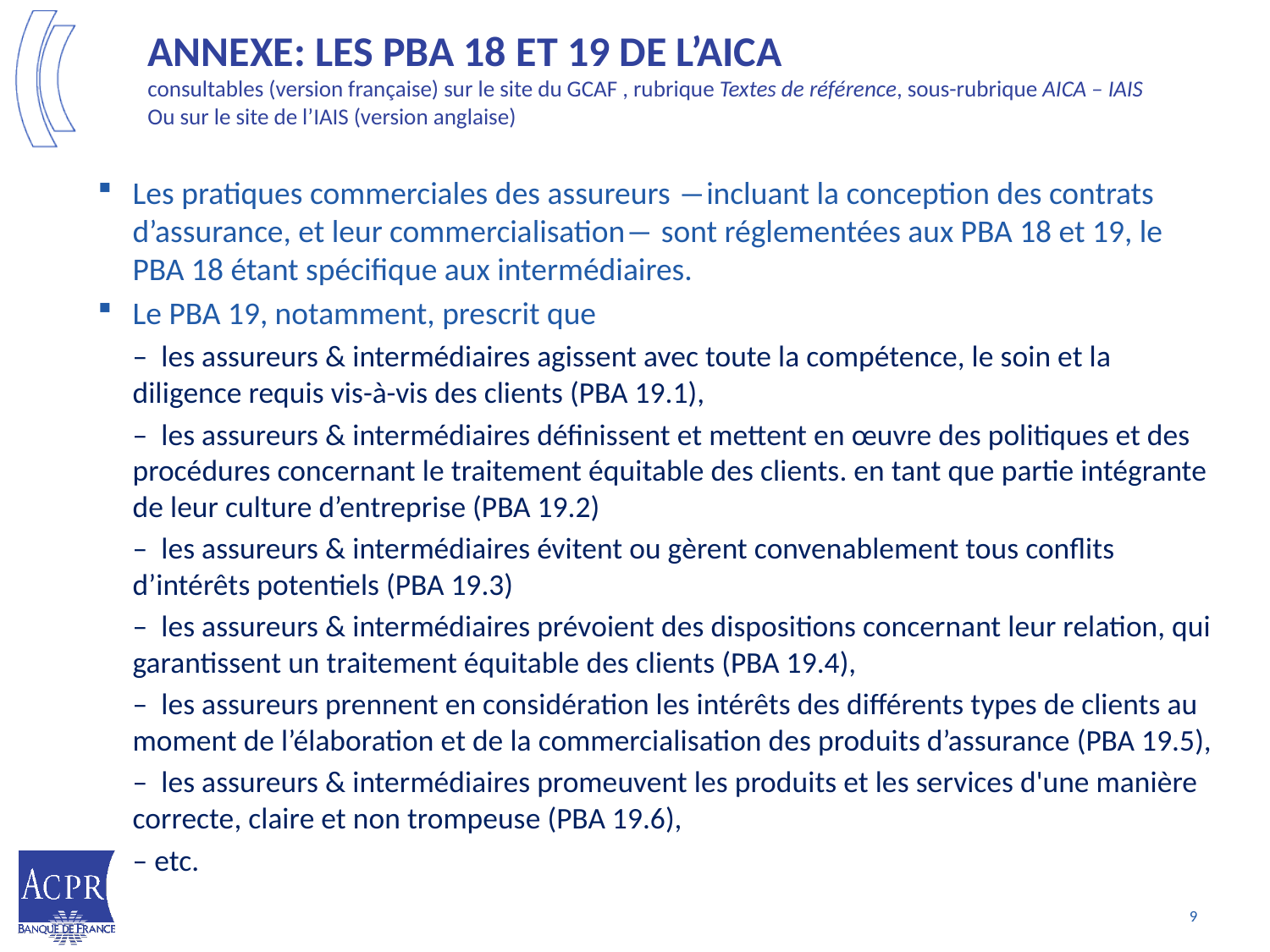

# Annexe: LES pba 18 et 19 de l’AICA consultables (version française) sur le site du GCAF , rubrique Textes de référence, sous-rubrique AICA – IAIS Ou sur le site de l’IAIS (version anglaise)
Les pratiques commerciales des assureurs ―incluant la conception des contrats d’assurance, et leur commercialisation― sont réglementées aux PBA 18 et 19, le PBA 18 étant spécifique aux intermédiaires.
Le PBA 19, notamment, prescrit que
–  les assureurs & intermédiaires agissent avec toute la compétence, le soin et la diligence requis vis-à-vis des clients (PBA 19.1),
–  les assureurs & intermédiaires définissent et mettent en œuvre des politiques et des procédures concernant le traitement équitable des clients. en tant que partie intégrante de leur culture d’entreprise (PBA 19.2)
–  les assureurs & intermédiaires évitent ou gèrent convenablement tous conflits d’intérêts potentiels (PBA 19.3)
–  les assureurs & intermédiaires prévoient des dispositions concernant leur relation, qui garantissent un traitement équitable des clients (PBA 19.4),
–  les assureurs prennent en considération les intérêts des différents types de clients au moment de l’élaboration et de la commercialisation des produits d’assurance (PBA 19.5),
–  les assureurs & intermédiaires promeuvent les produits et les services d'une manière correcte, claire et non trompeuse (PBA 19.6),
– etc.

9